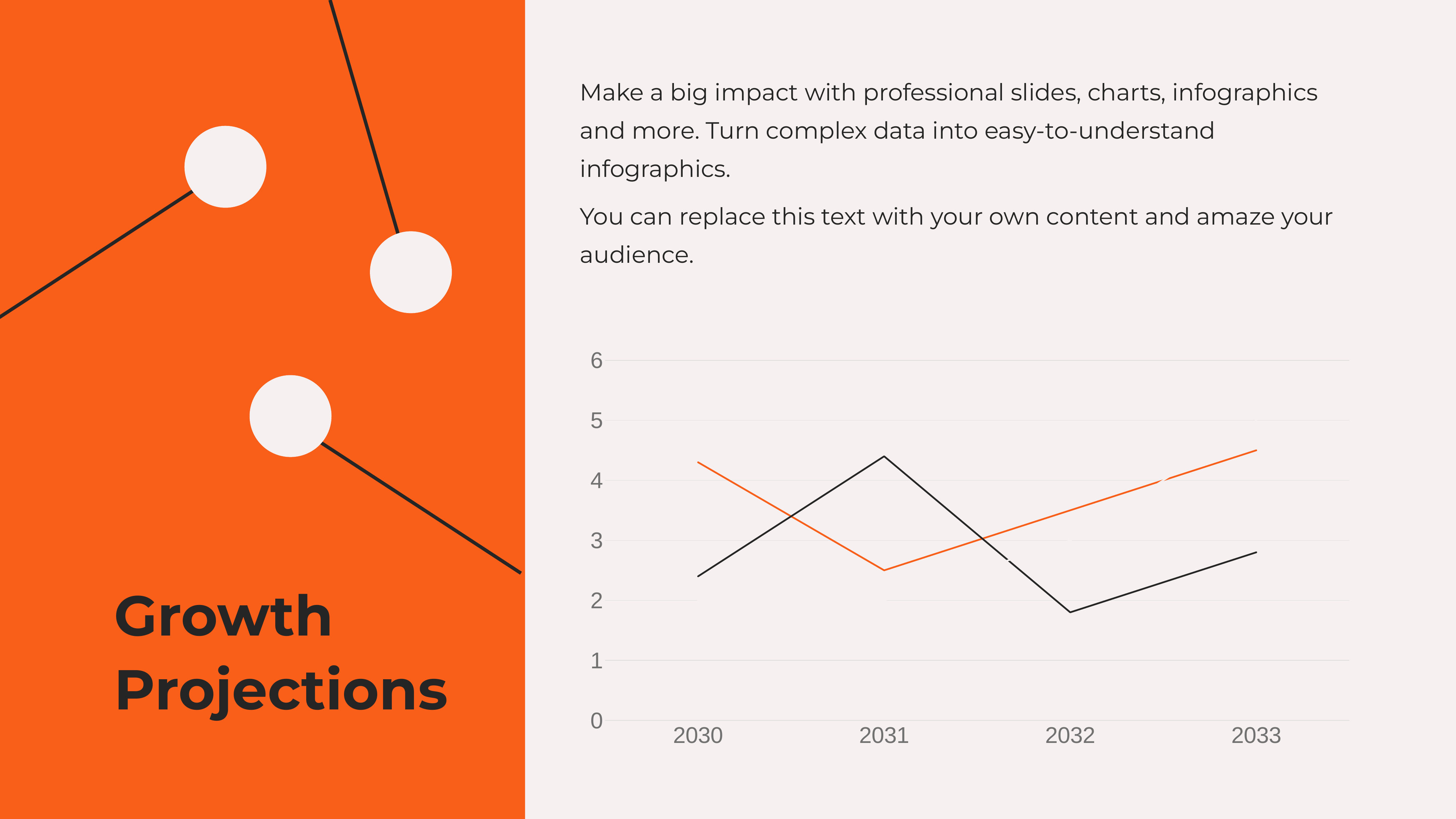

Make a big impact with professional slides, charts, infographics and more. Turn complex data into easy-to-understand infographics.
You can replace this text with your own content and amaze your audience.

### Chart

| Category | Series 1 | Series 2 | Series 3 |
|---|---|---|---|
| 2030 | 4.3 | 2.4 | 2.0 |
| 2031 | 2.5 | 4.4 | 2.0 |
| 2032 | 3.5 | 1.8 | 3.0 |
| 2033 | 4.5 | 2.8 | 5.0 |
Growth Projections